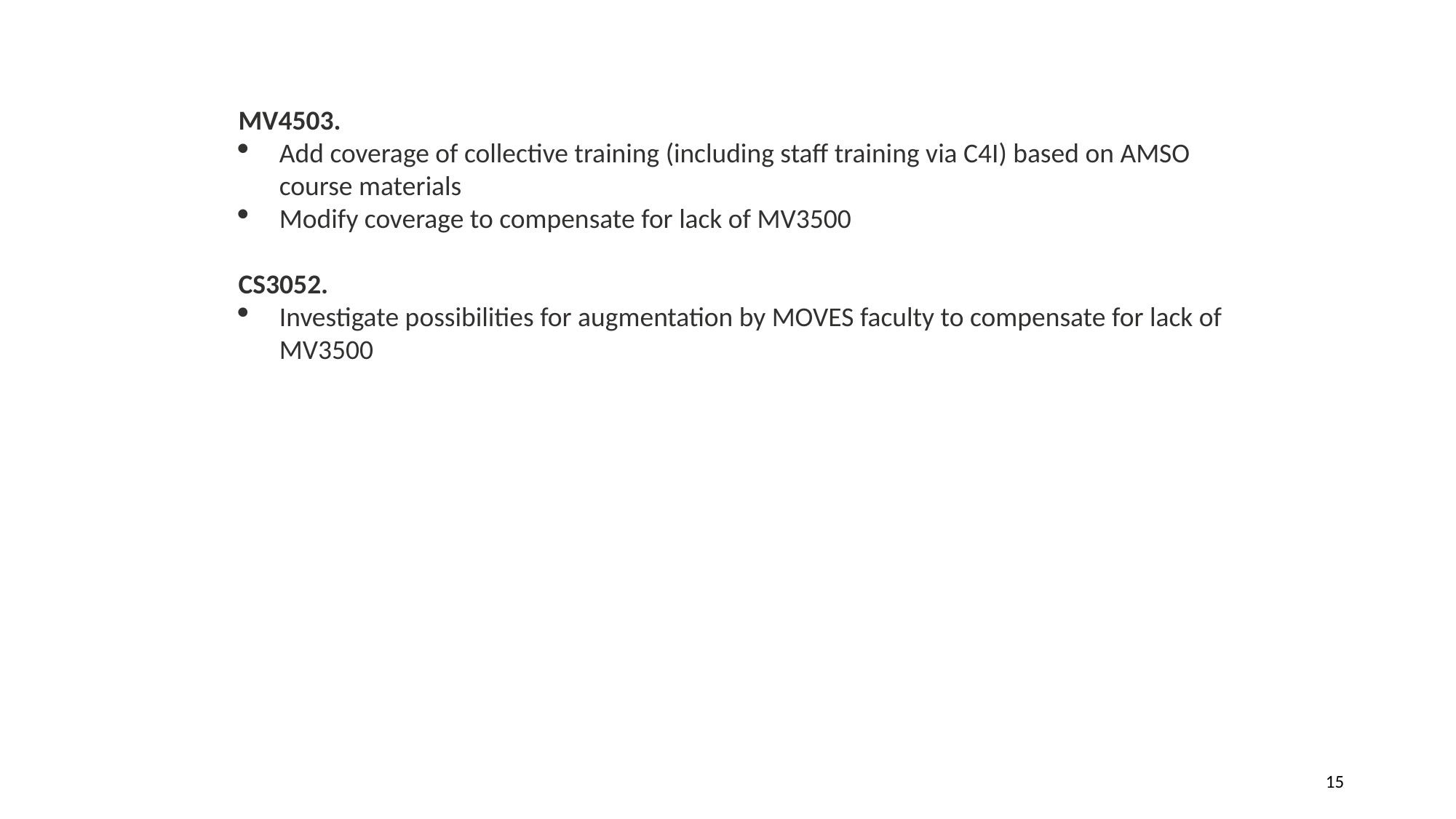

Plan Summary Breakdown by Course #
MV4503.
Add coverage of collective training (including staff training via C4I) based on AMSO course materials
Modify coverage to compensate for lack of MV3500

CS3052.
Investigate possibilities for augmentation by MOVES faculty to compensate for lack of MV3500

15
No Recommended ESR Updates